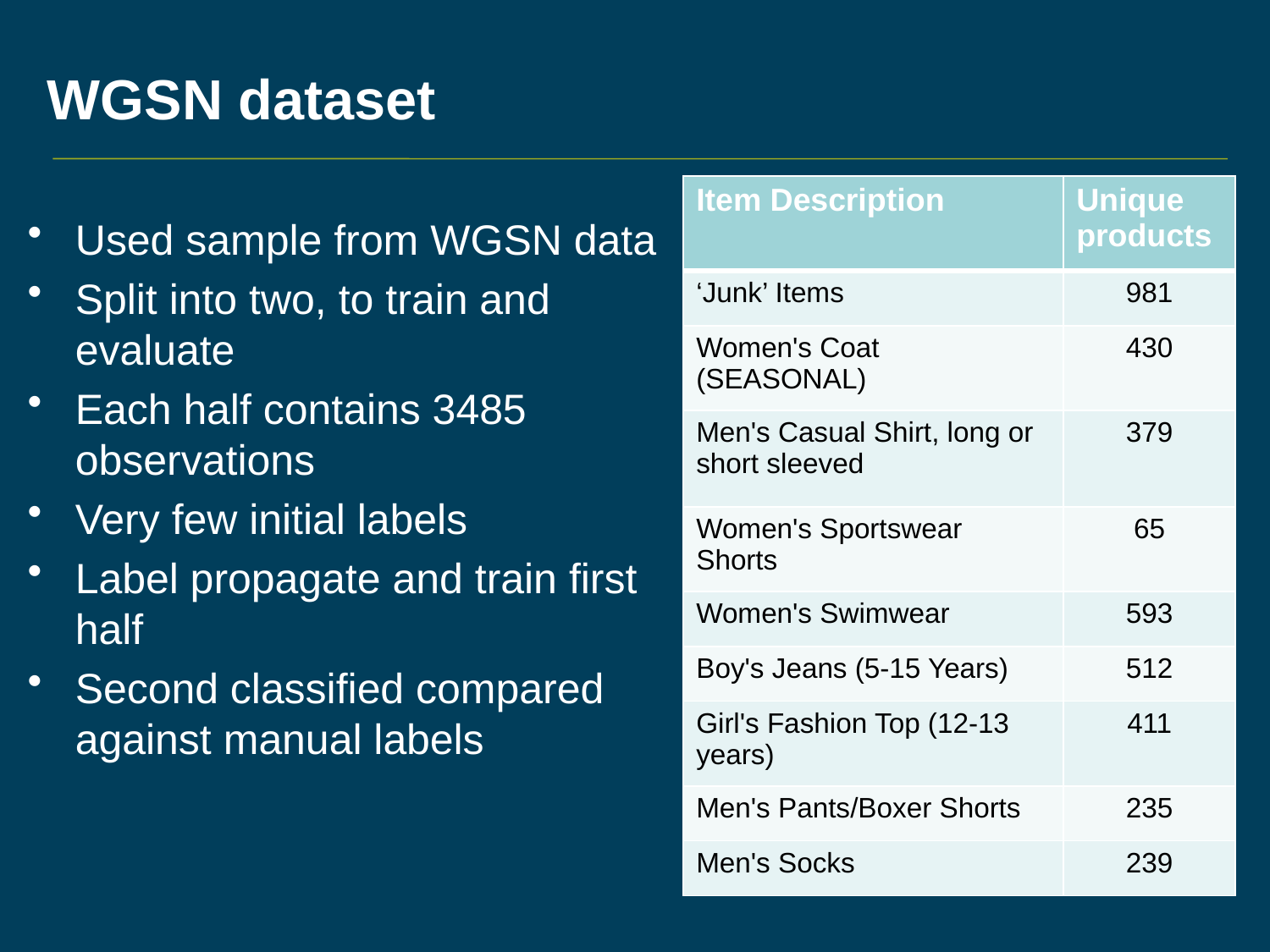

# WGSN dataset
| Item Description | Unique products |
| --- | --- |
| ‘Junk’ Items | 981 |
| Women's Coat (SEASONAL) | 430 |
| Men's Casual Shirt, long or short sleeved | 379 |
| Women's Sportswear Shorts | 65 |
| Women's Swimwear | 593 |
| Boy's Jeans (5-15 Years) | 512 |
| Girl's Fashion Top (12-13 years) | 411 |
| Men's Pants/Boxer Shorts | 235 |
| Men's Socks | 239 |
Used sample from WGSN data
Split into two, to train and evaluate
Each half contains 3485 observations
Very few initial labels
Label propagate and train first half
Second classified compared against manual labels